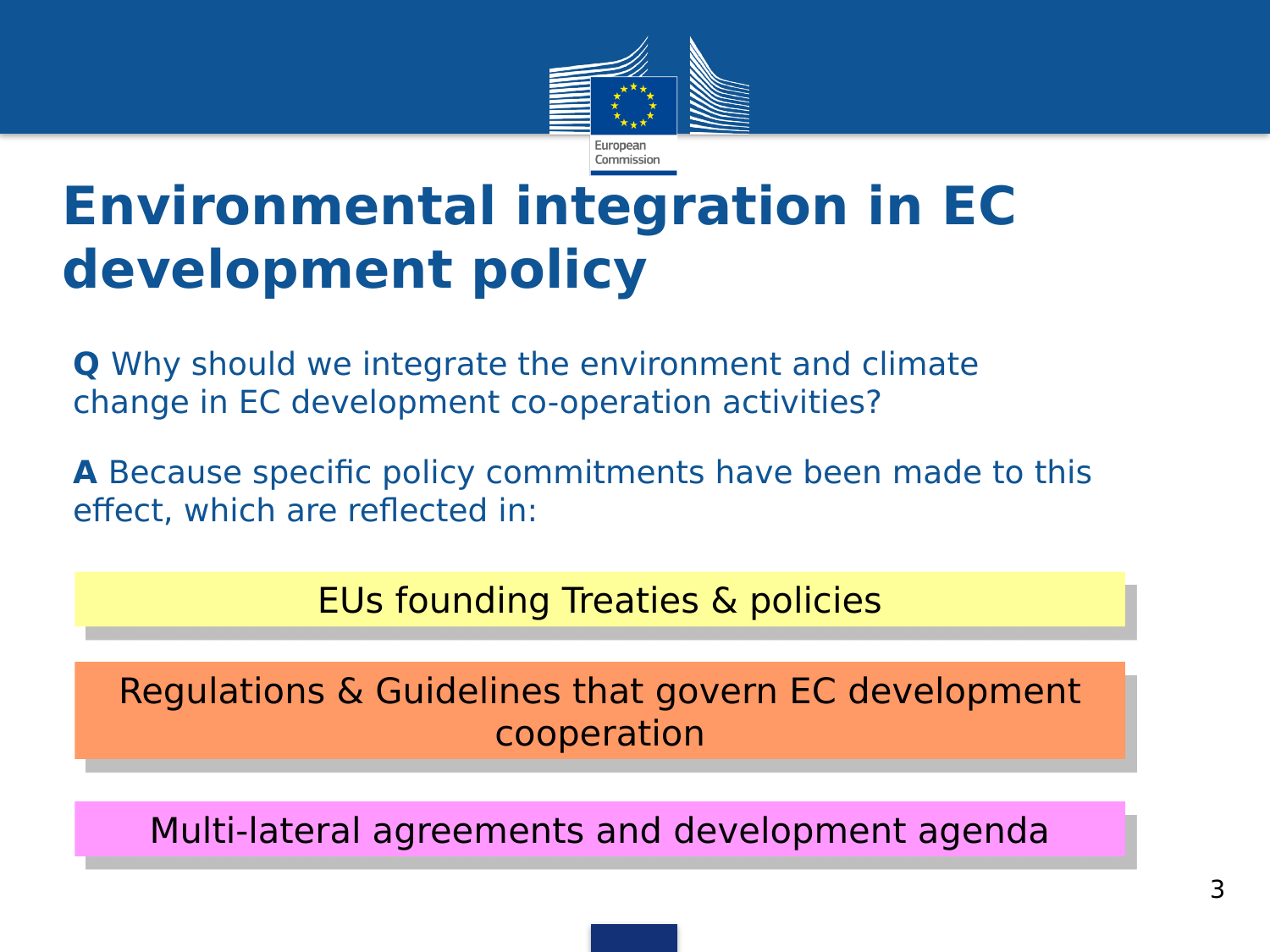

# Environmental integration in EC development policy
Q Why should we integrate the environment and climate change in EC development co-operation activities?
A Because specific policy commitments have been made to this effect, which are reflected in:
EUs founding Treaties & policies
Regulations & Guidelines that govern EC development cooperation
Multi-lateral agreements and development agenda
3